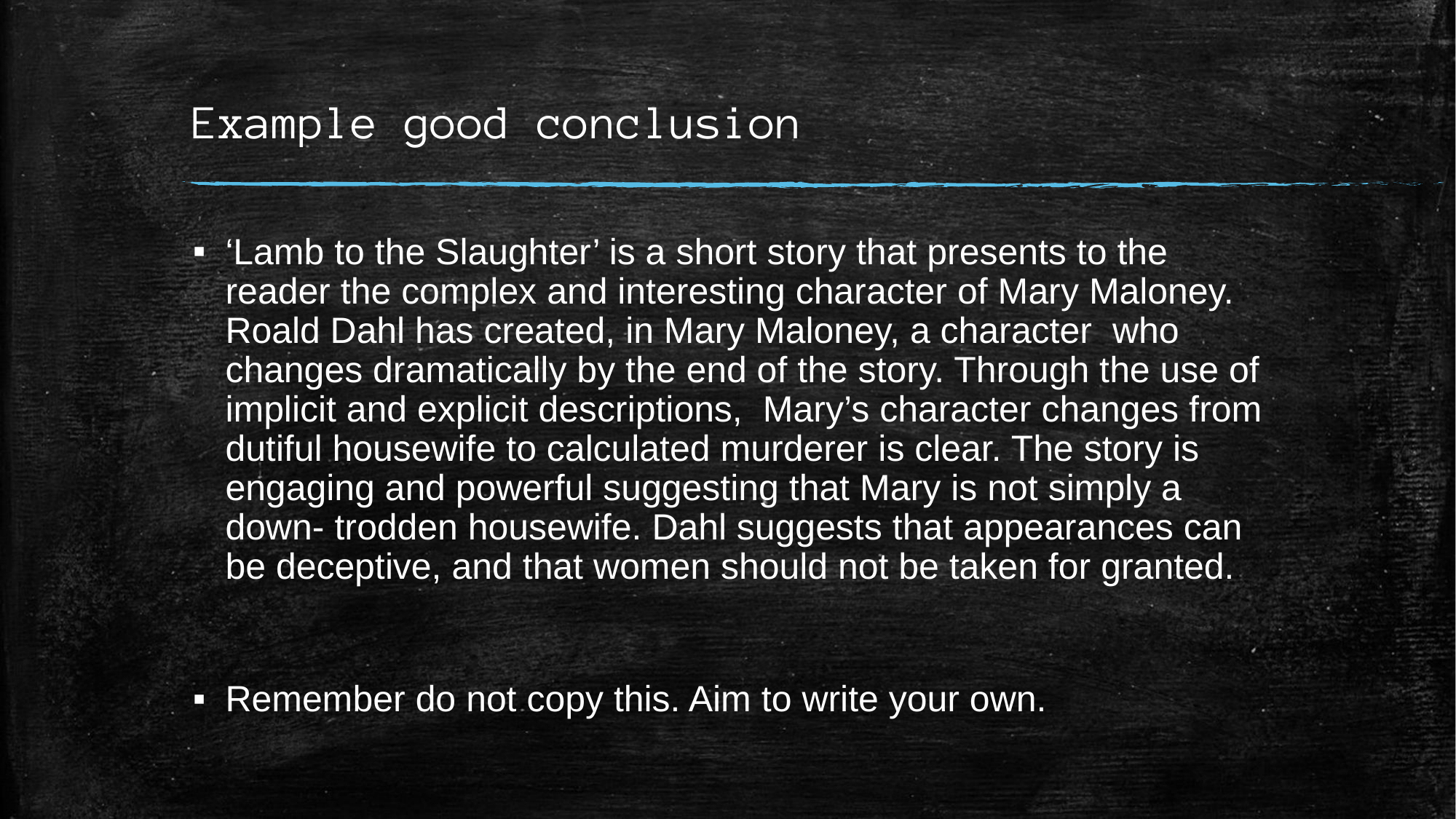

# Example good conclusion
‘Lamb to the Slaughter’ is a short story that presents to the reader the complex and interesting character of Mary Maloney. Roald Dahl has created, in Mary Maloney, a character  who changes dramatically by the end of the story. Through the use of implicit and explicit descriptions,  Mary’s character changes from dutiful housewife to calculated murderer is clear. The story is engaging and powerful suggesting that Mary is not simply a down- trodden housewife. Dahl suggests that appearances can be deceptive, and that women should not be taken for granted.

Remember do not copy this. Aim to write your own.